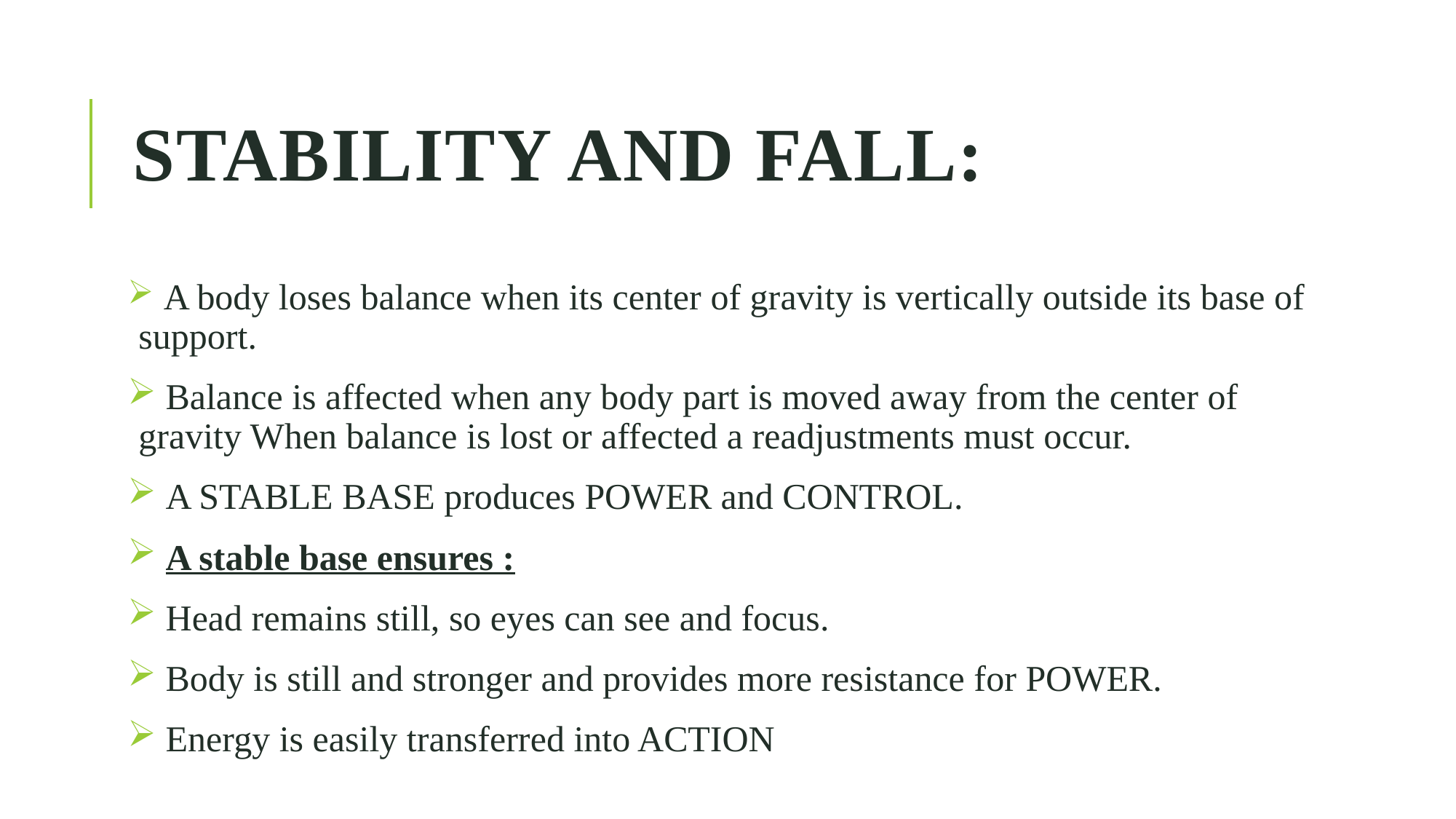

# STABILITY AND FALL:
 A body loses balance when its center of gravity is vertically outside its base of support.
 Balance is affected when any body part is moved away from the center of gravity When balance is lost or affected a readjustments must occur.
 A STABLE BASE produces POWER and CONTROL.
 A stable base ensures :
 Head remains still, so eyes can see and focus.
 Body is still and stronger and provides more resistance for POWER.
 Energy is easily transferred into ACTION